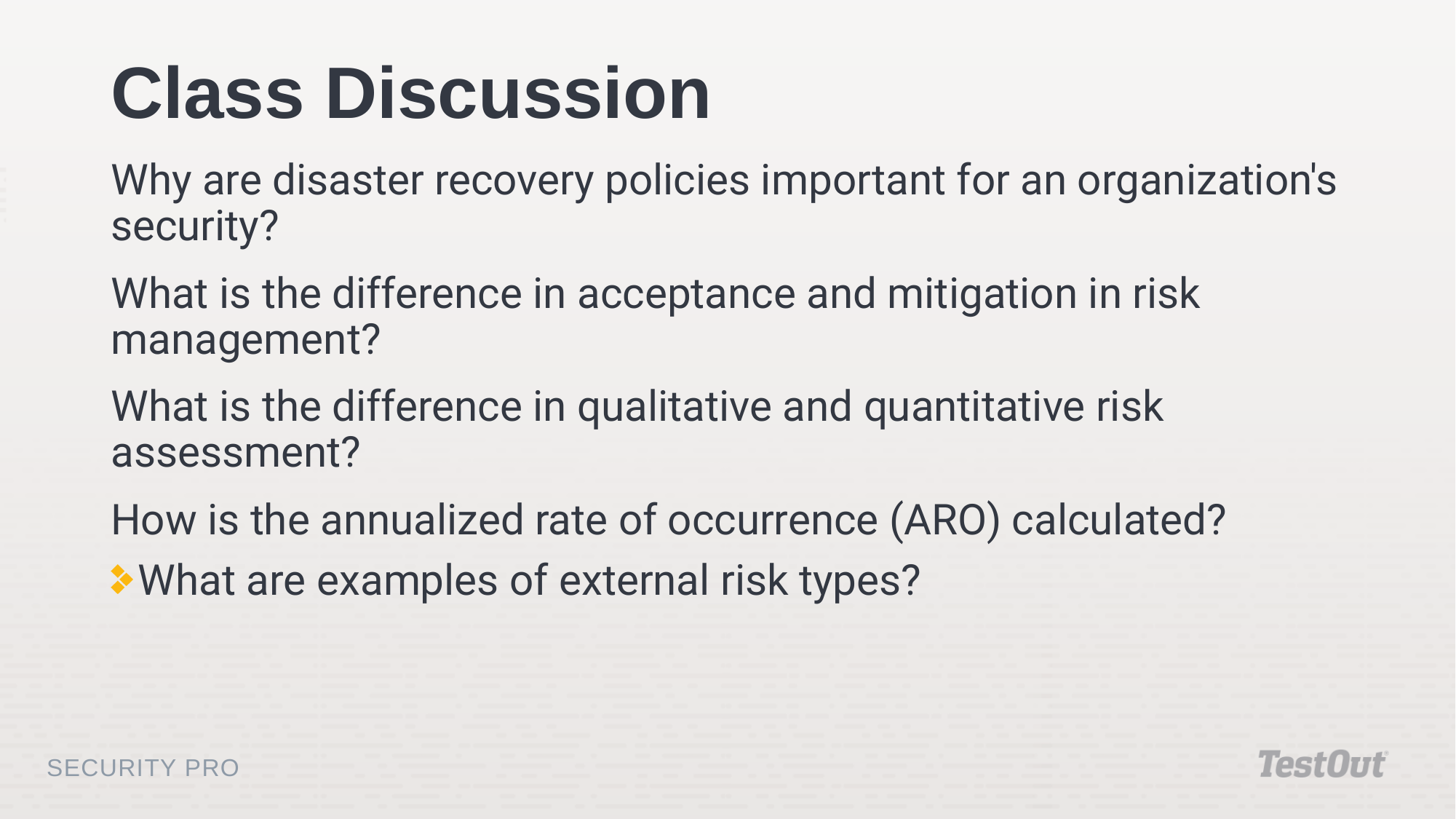

# Class Discussion
Why are disaster recovery policies important for an organization's security?
What is the difference in acceptance and mitigation in risk management?
What is the difference in qualitative and quantitative risk assessment?
How is the annualized rate of occurrence (ARO) calculated?
What are examples of external risk types?
Security Pro